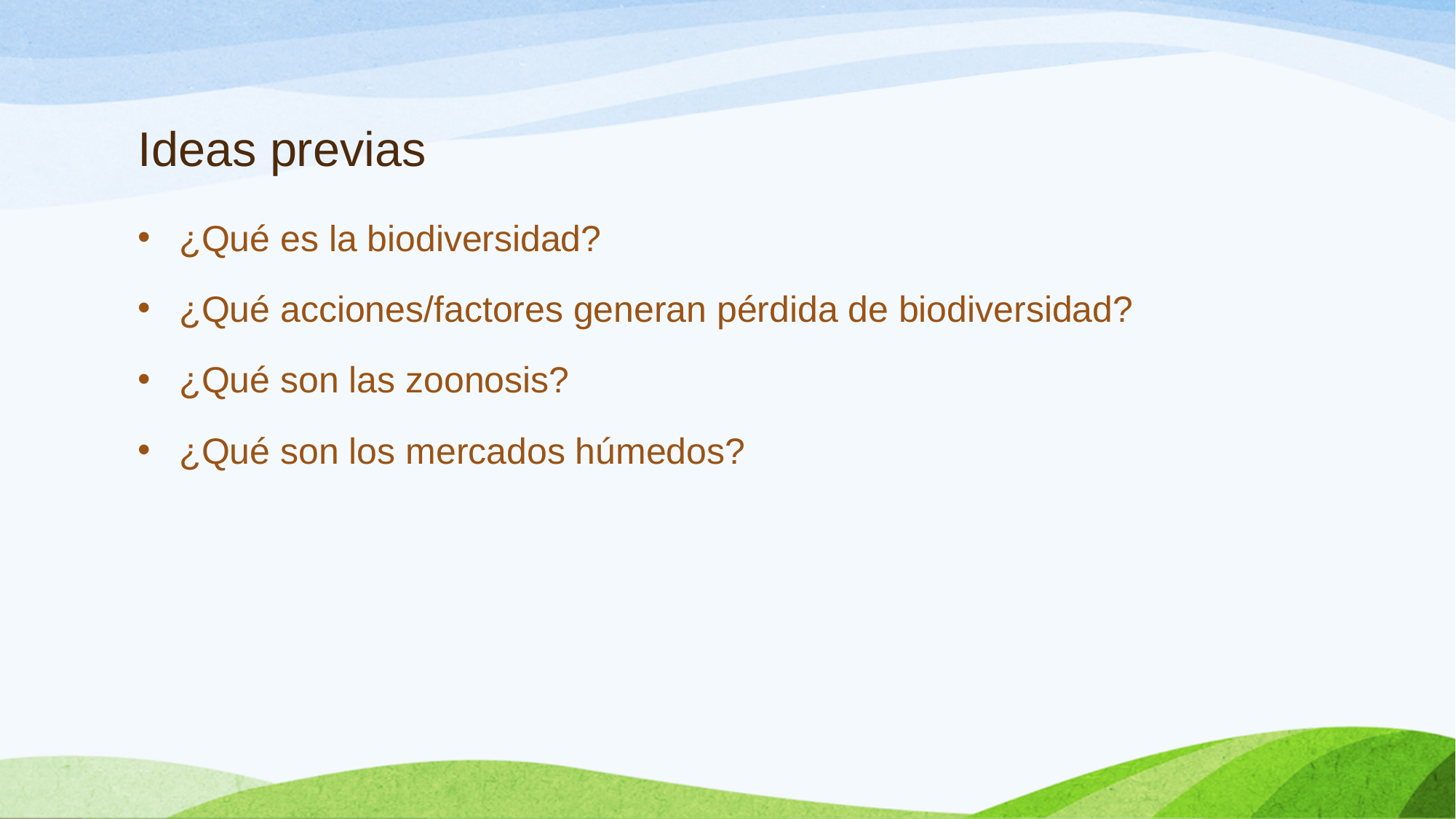

# Ideas previas
¿Qué es la biodiversidad?
¿Qué acciones/factores generan pérdida de biodiversidad?
¿Qué son las zoonosis?
¿Qué son los mercados húmedos?